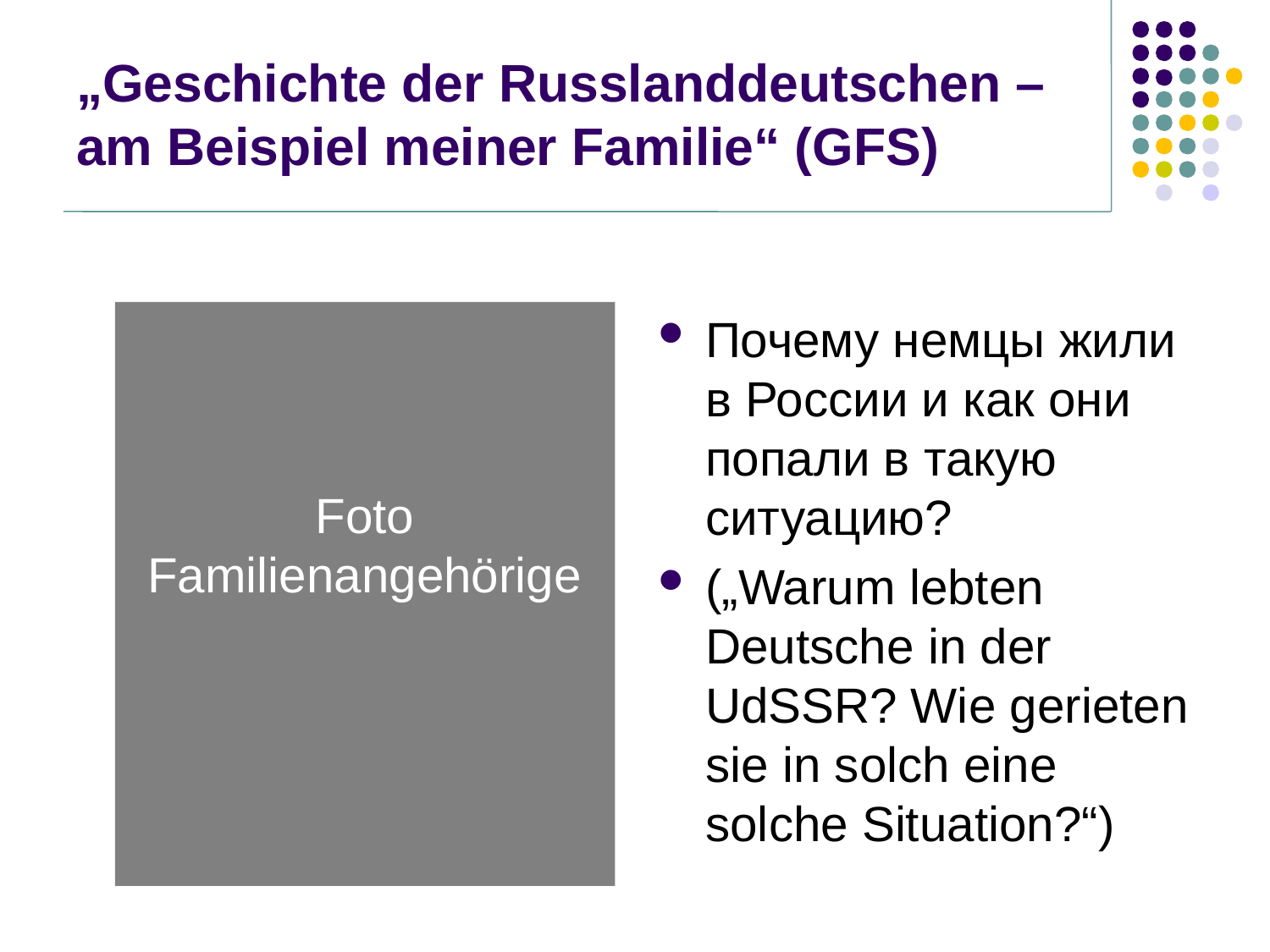

# „Geschichte der Russlanddeutschen – am Beispiel meiner Familie“ (GFS)
Foto Familienangehörige

Почему немцы жили в России и как они попали в такую ситуацию?
(„Warum lebten Deutsche in der UdSSR? Wie gerieten sie in solch eine solche Situation?“)